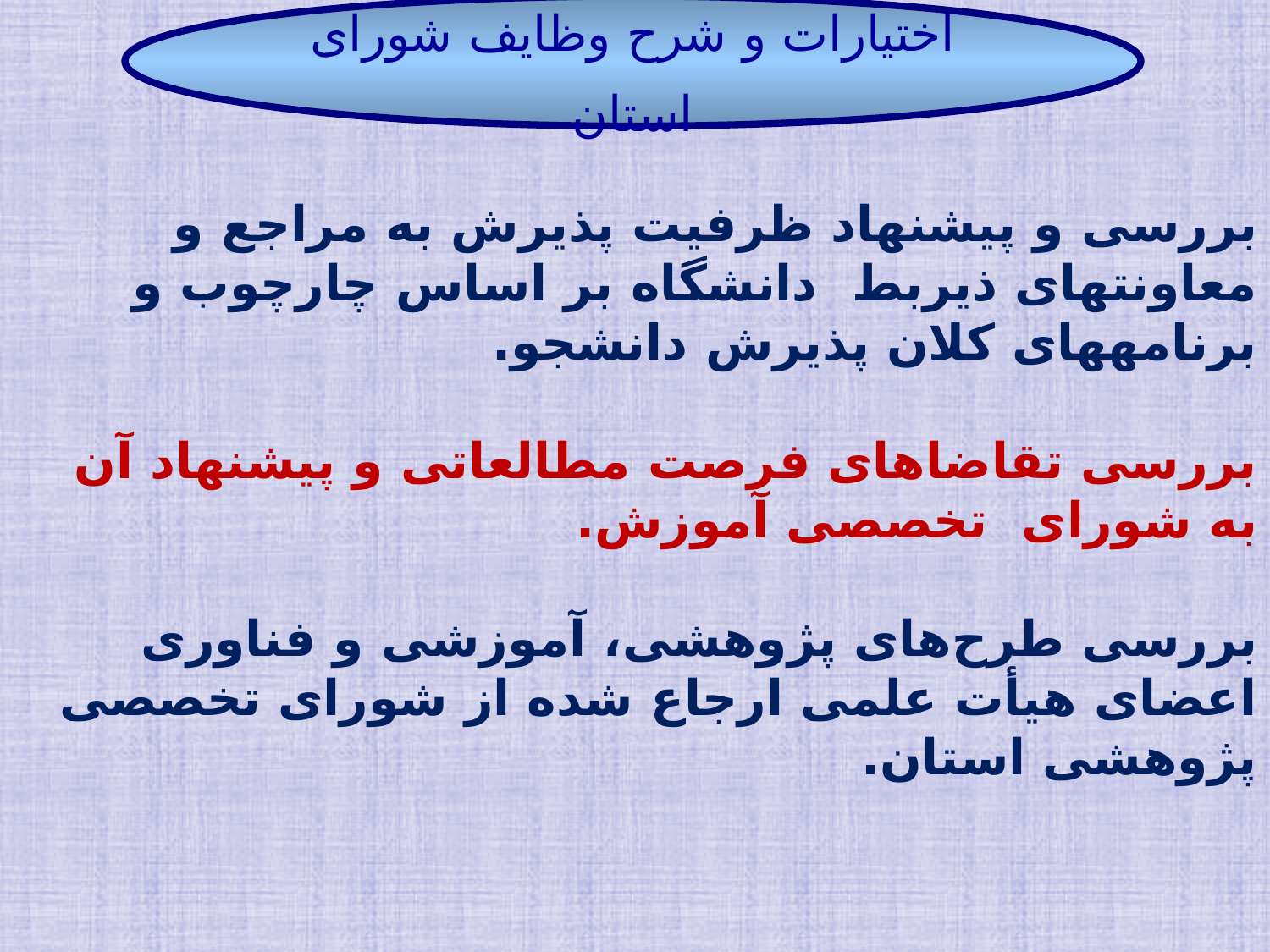

اختیارات و شرح وظایف شورای استان
بررسی و پیشنهاد ظرفیت پذیرش به مراجع و معاونت‏های ذیربط  دانشگاه بر اساس چارچوب و برنامه‏های کلان پذیرش دانشجو.

بررسی تقاضاهای فرصت مطالعاتی و پیشنهاد آن به شورای  تخصصی آموزش.

بررسی طرح‌های پژوهشی، آموزشی و فناوری اعضای هیأت علمی ارجاع شده از شورای تخصصی پژوهشی استان.